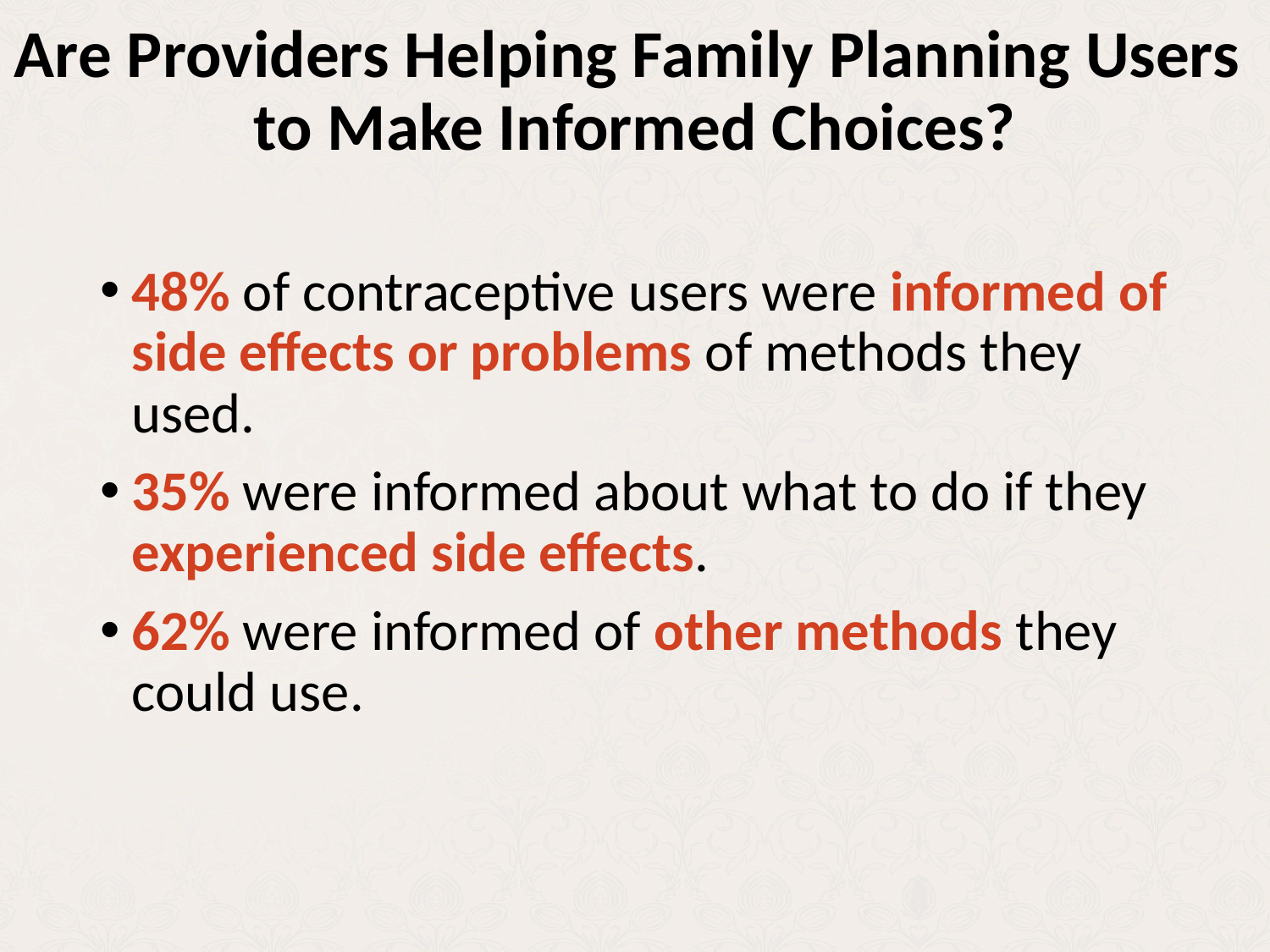

# Are Providers Helping Family Planning Users to Make Informed Choices?
48% of contraceptive users were informed of side effects or problems of methods they used.
35% were informed about what to do if they experienced side effects.
62% were informed of other methods they could use.